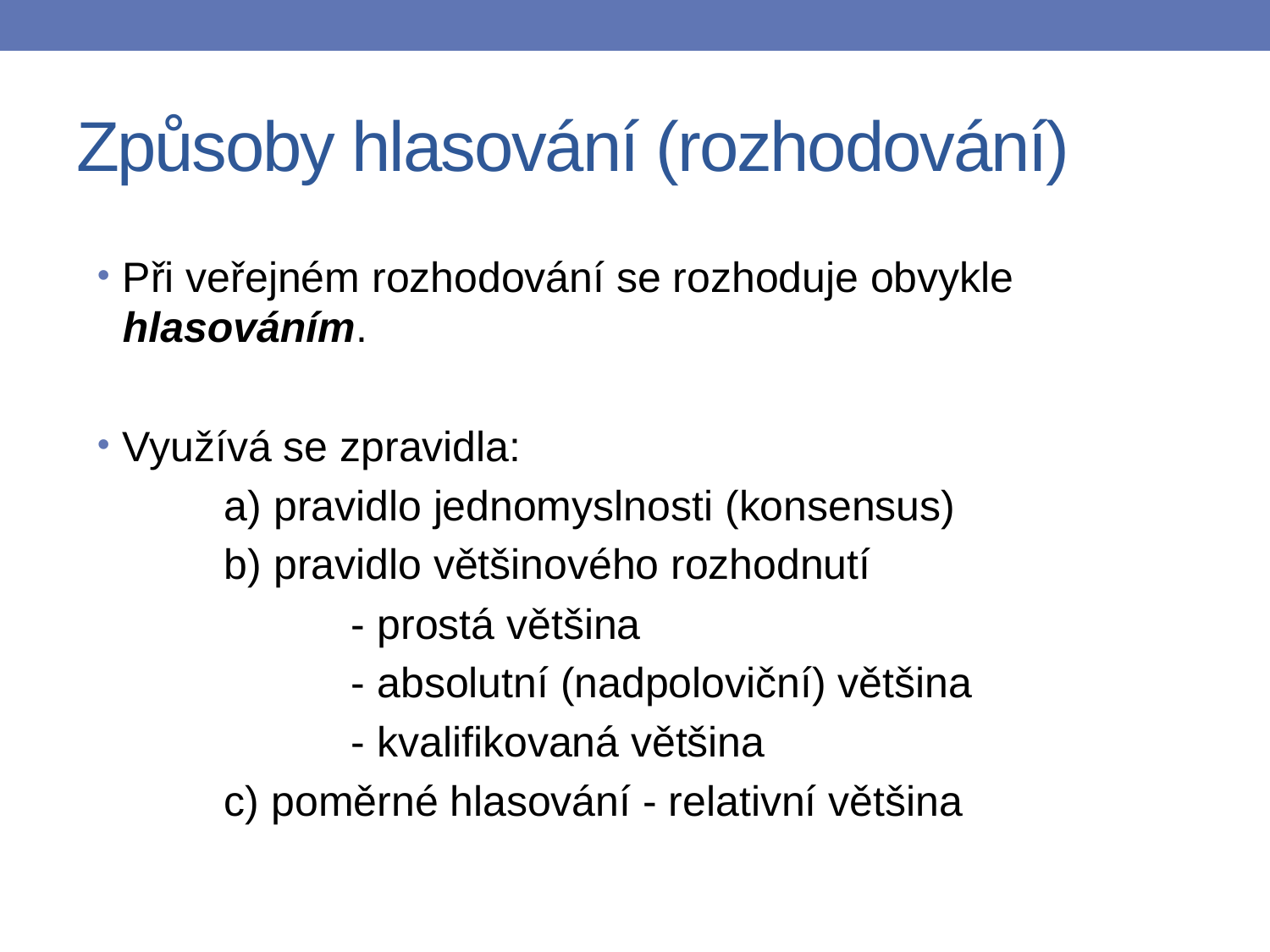

# Způsoby hlasování (rozhodování)

Při veřejném rozhodování se rozhoduje obvykle hlasováním.

Využívá se zpravidla:
	a) pravidlo jednomyslnosti (konsensus)
	b) pravidlo většinového rozhodnutí
		- prostá většina
		- absolutní (nadpoloviční) většina
		- kvalifikovaná většina
	c) poměrné hlasování - relativní většina